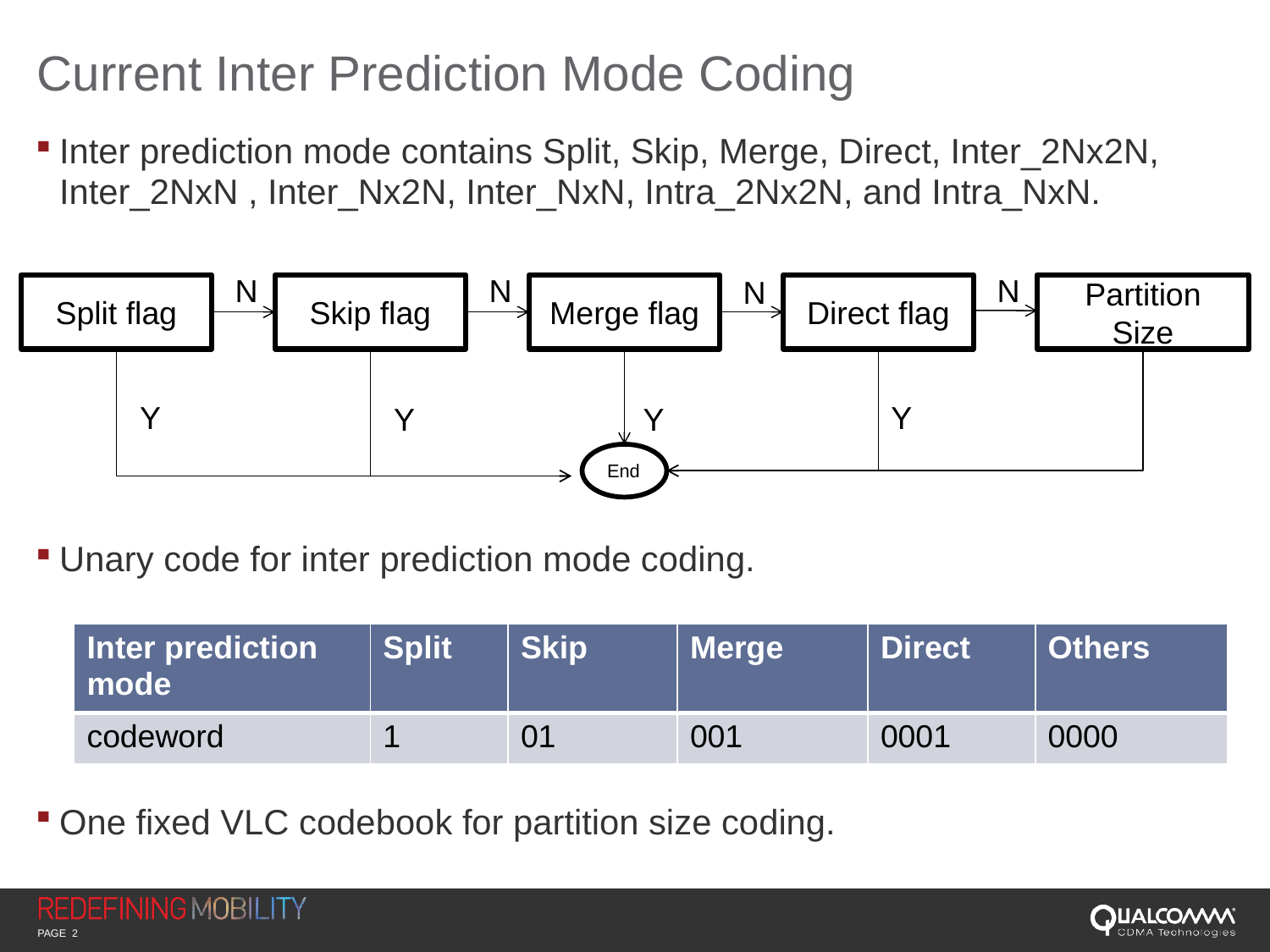

# Current Inter Prediction Mode Coding
Inter prediction mode contains Split, Skip, Merge, Direct, Inter_2Nx2N, Inter_2NxN , Inter_Nx2N, Inter_NxN, Intra_2Nx2N, and Intra_NxN.

Unary code for inter prediction mode coding.

One fixed VLC codebook for partition size coding.
N
N
N
N
Split flag
Skip flag
Merge flag
Direct flag
Partition Size
Y
Y
Y
Y
End
| Inter prediction mode | Split | Skip | Merge | Direct | Others |
| --- | --- | --- | --- | --- | --- |
| codeword | 1 | 01 | 001 | 0001 | 0000 |